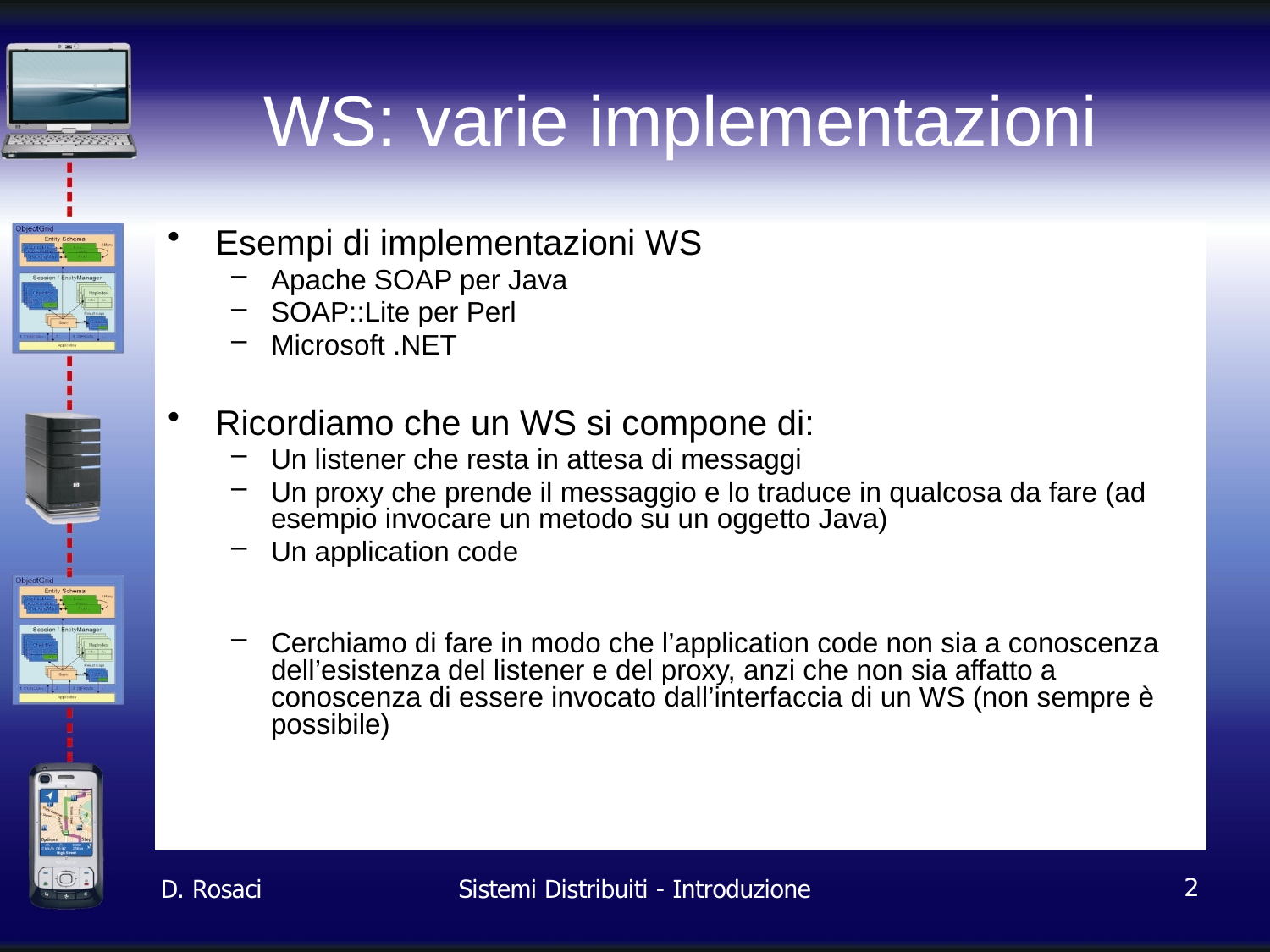

# WS: varie implementazioni
Esempi di implementazioni WS
Apache SOAP per Java
SOAP::Lite per Perl
Microsoft .NET

Ricordiamo che un WS si compone di:
Un listener che resta in attesa di messaggi
Un proxy che prende il messaggio e lo traduce in qualcosa da fare (ad esempio invocare un metodo su un oggetto Java)
Un application code

Cerchiamo di fare in modo che l’application code non sia a conoscenza dell’esistenza del listener e del proxy, anzi che non sia affatto a conoscenza di essere invocato dall’interfaccia di un WS (non sempre è possibile)

D. Rosaci
Sistemi Distribuiti - Introduzione